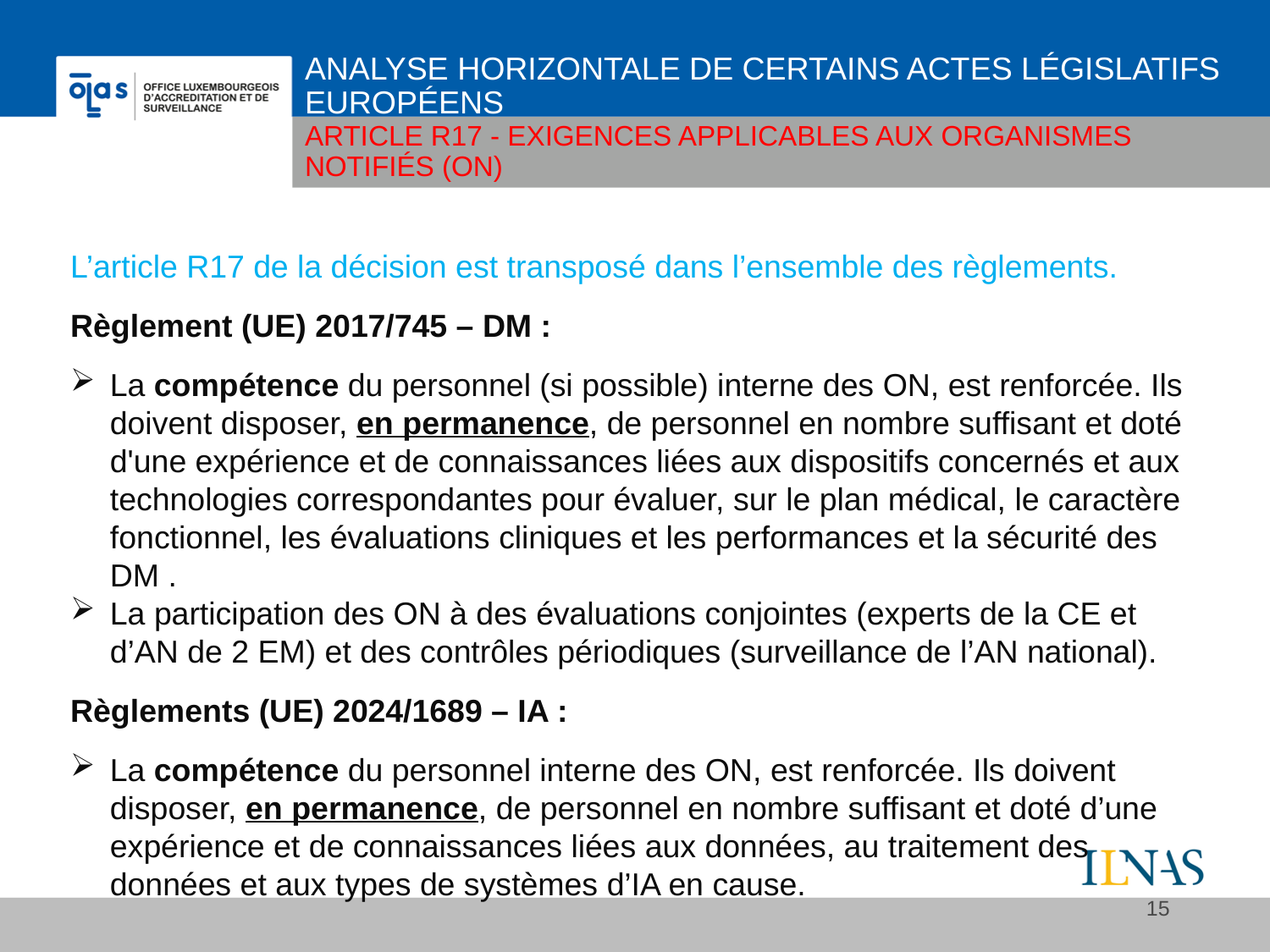

# Analyse horizontale de certains actes législatifs européens
Article R17 - Exigences applicables aux organismes notifiés (ON)
L’article R17 de la décision est transposé dans l’ensemble des règlements.

Règlement (UE) 2017/745 – DM :

La compétence du personnel (si possible) interne des ON, est renforcée. Ils doivent disposer, en permanence, de personnel en nombre suffisant et doté d'une expérience et de connaissances liées aux dispositifs concernés et aux technologies correspondantes pour évaluer, sur le plan médical, le caractère fonctionnel, les évaluations cliniques et les performances et la sécurité des DM .
La participation des ON à des évaluations conjointes (experts de la CE et d’AN de 2 EM) et des contrôles périodiques (surveillance de l’AN national).

Règlements (UE) 2024/1689 – IA :

La compétence du personnel interne des ON, est renforcée. Ils doivent disposer, en permanence, de personnel en nombre suffisant et doté d’une expérience et de connaissances liées aux données, au traitement des données et aux types de systèmes d’IA en cause.
15